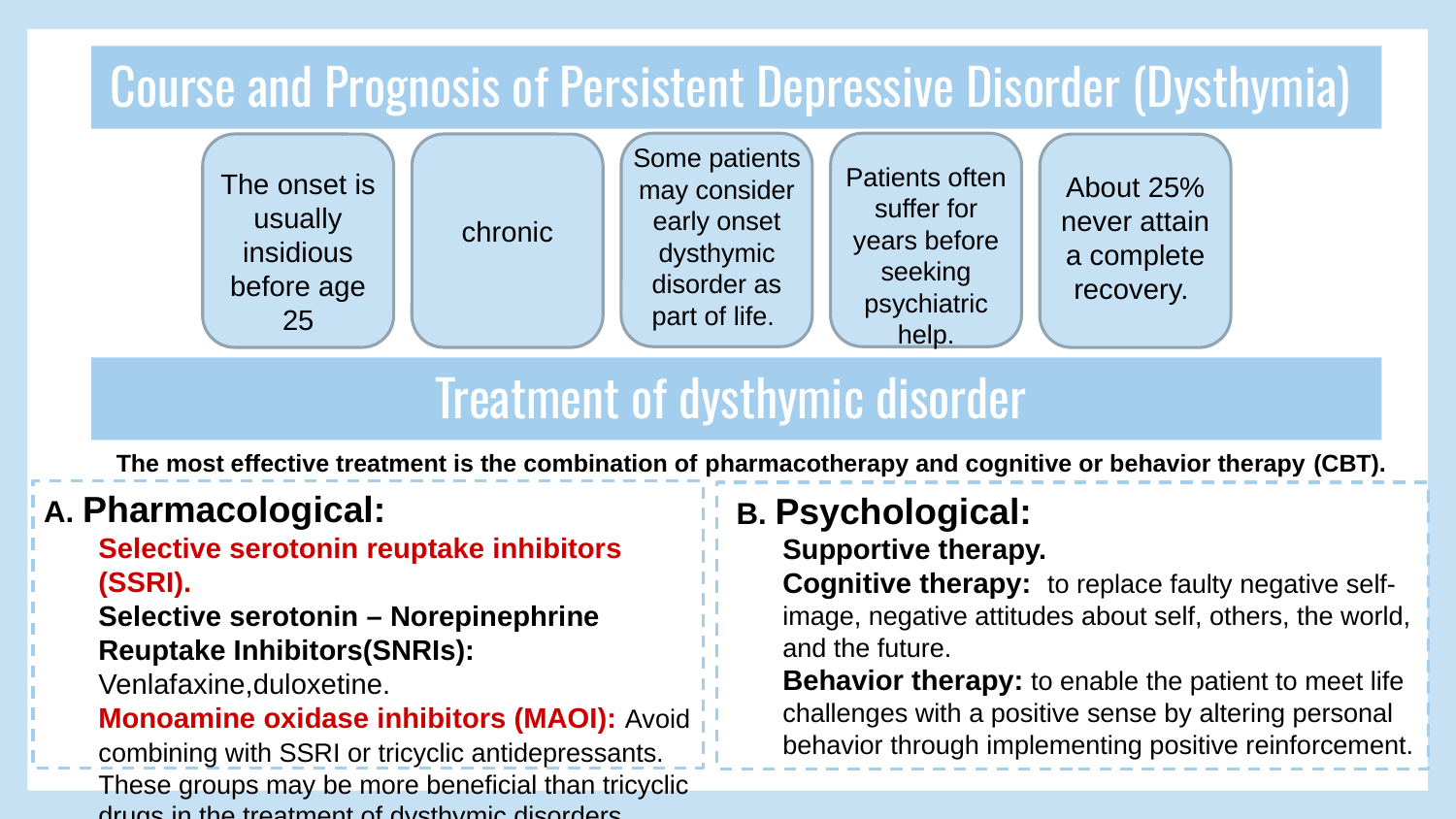

Course and Prognosis of Persistent Depressive Disorder (Dysthymia)

Some patients may consider early onset dysthymic disorder as part of life.

Patients often suffer for years before seeking psychiatric help.
The onset is usually insidious before age 25
About 25% never attain a complete recovery.
chronic
Treatment of dysthymic disorder
The most effective treatment is the combination of ​pharmacotherapy and cognitive or behavior therapy ​(CBT).
A. Pharmacological:
Selective serotonin reuptake inhibitors (SSRI)​.
Selective serotonin – Norepinephrine Reuptake Inhibitors(SNRIs):​ Venlafaxine,duloxetine.
Monoamine oxidase inhibitors (MAOI): Avoid combining with SSRI or tricyclic antidepressants.
These groups may be more beneficial than tricyclic drugs in the treatment of dysthymic disorders.
 B. Psychological:
Supportive therapy​.
Cognitive therapy:  to replace faulty negative self-image, negative attitudes about self, others, the world, and the future.
Behavior therapy: to enable the patient to meet life challenges with a positive sense by altering personal behavior through implementing positive reinforcement.